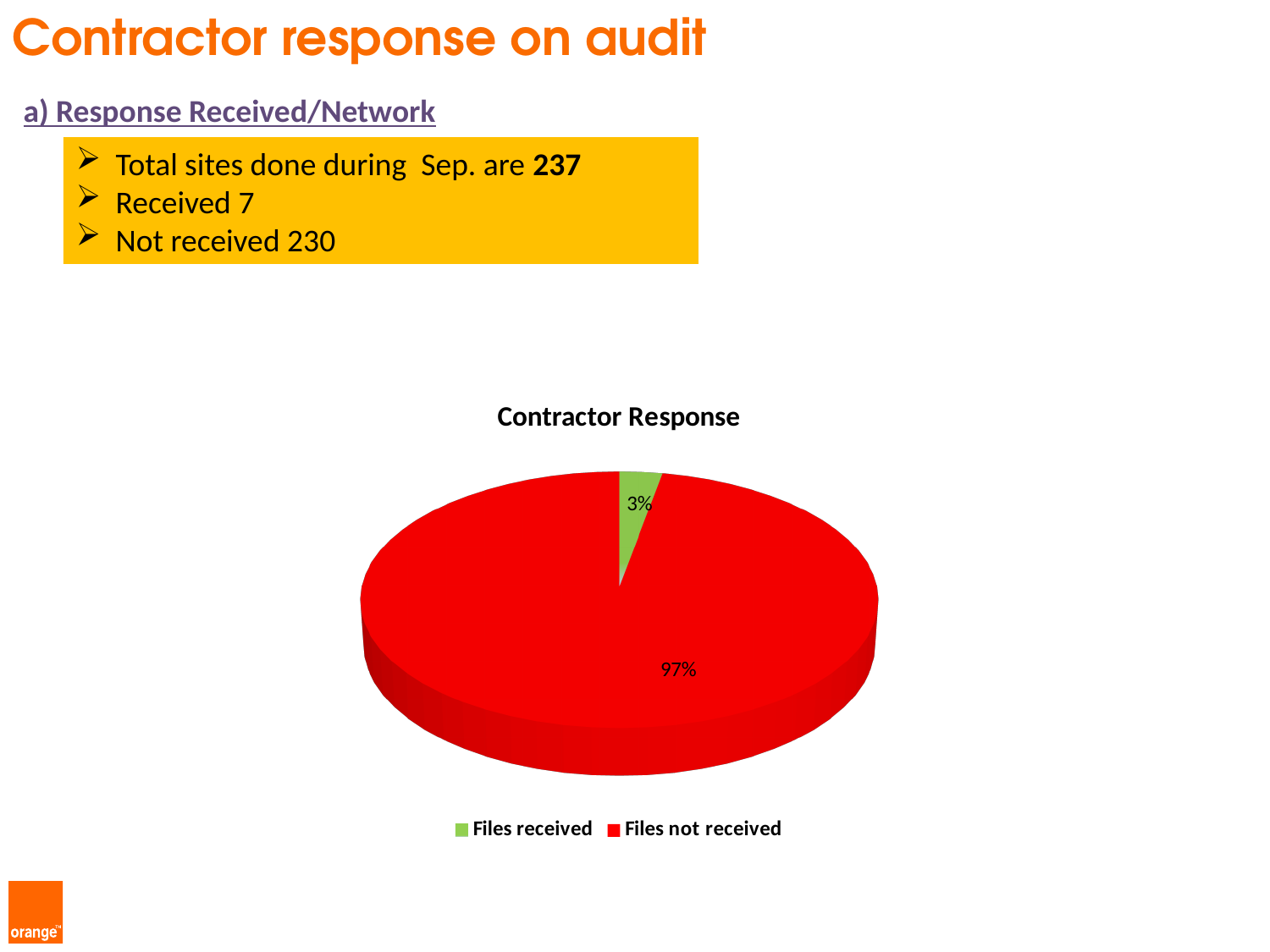

Contractor response on audit

a) Response Received/Network
Total sites done during  Sep. are 237
Received 7
Not received 230

[unsupported chart]